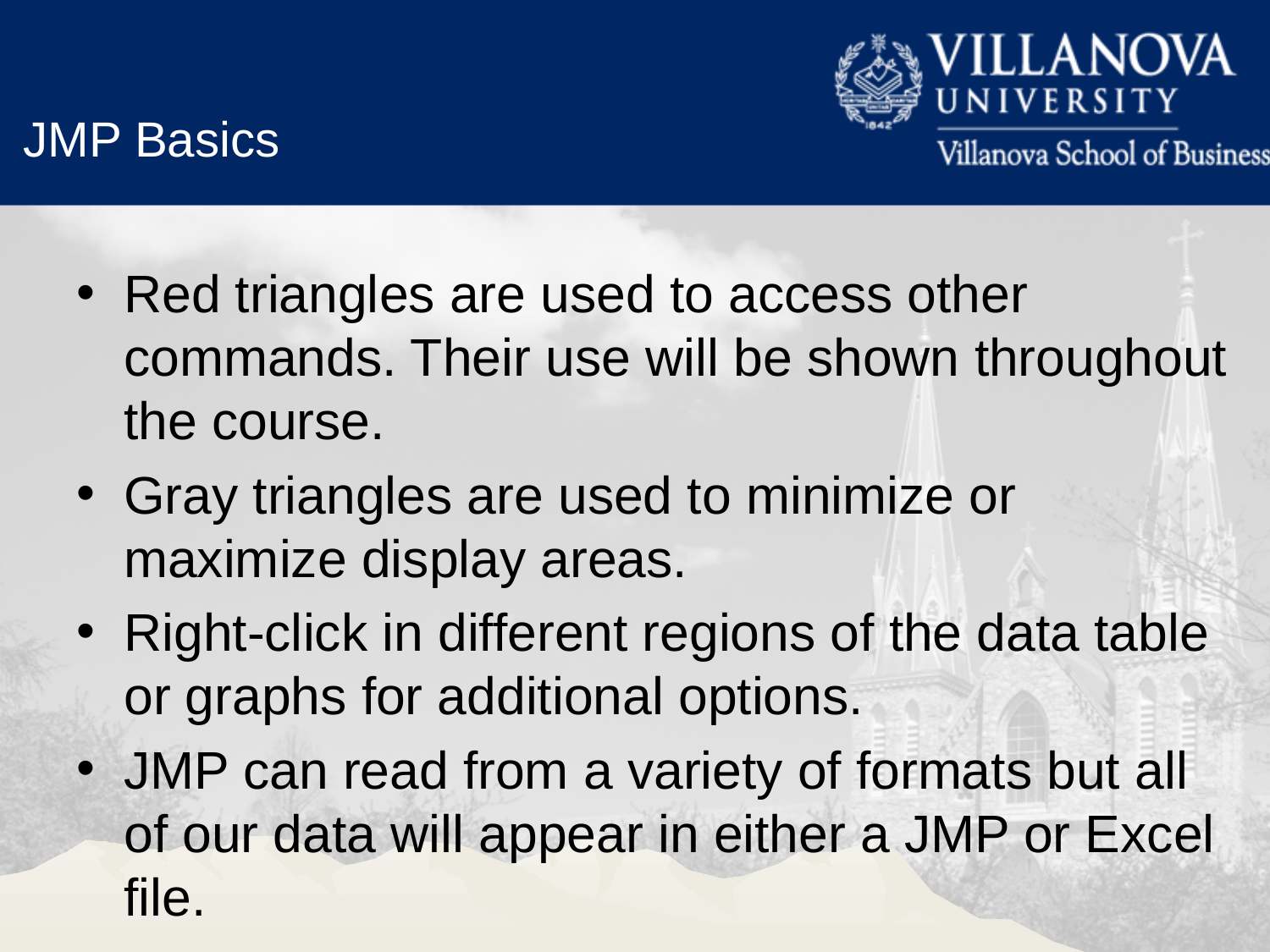

JMP Basics
Red triangles are used to access other commands. Their use will be shown throughout the course.
Gray triangles are used to minimize or maximize display areas.
Right-click in different regions of the data table or graphs for additional options.
JMP can read from a variety of formats but all of our data will appear in either a JMP or Excel file.